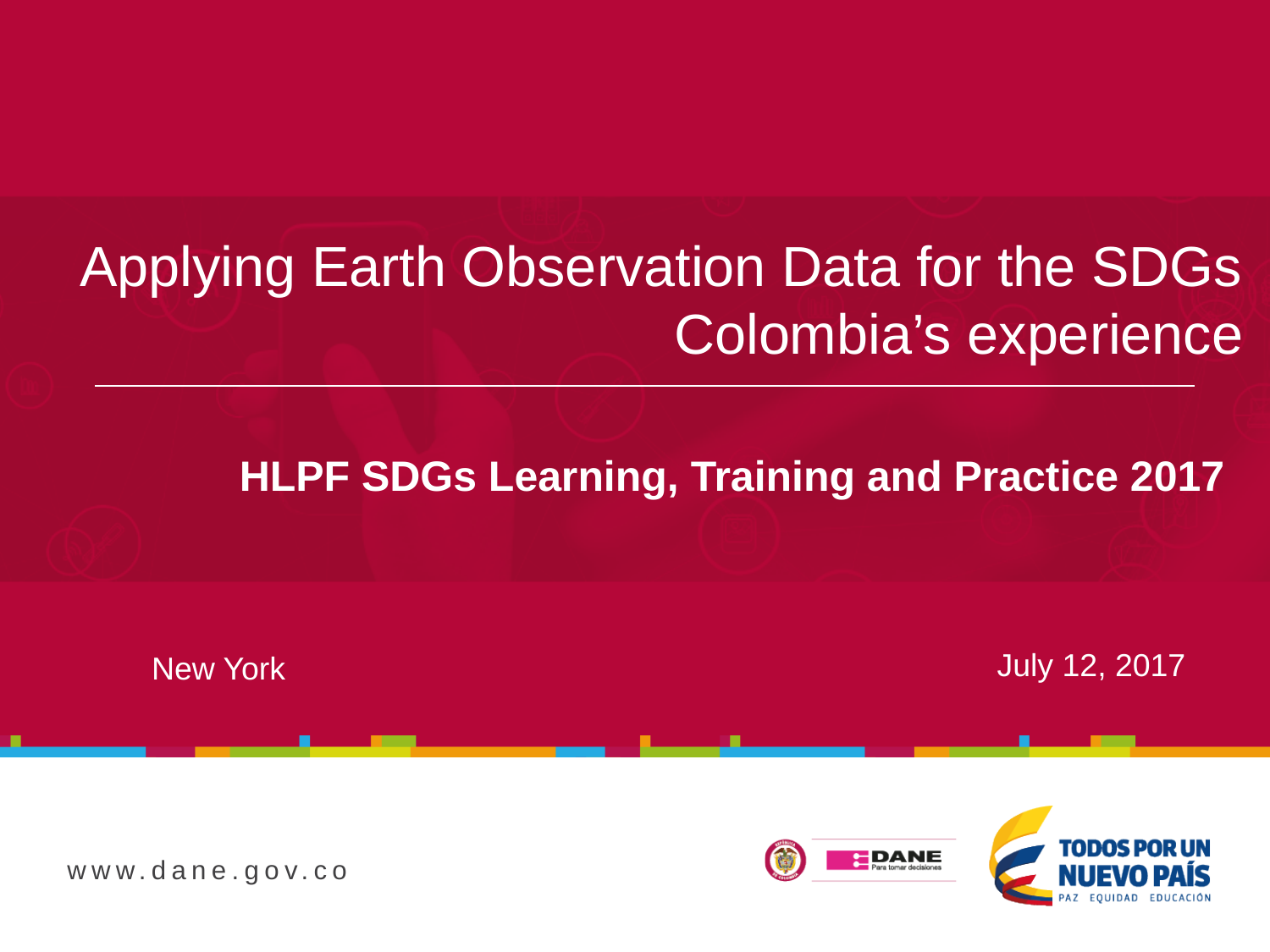

Applying Earth Observation Data for the SDGs
Colombia’s experience

HLPF SDGs Learning, Training and Practice 2017

July 12, 2017
New York